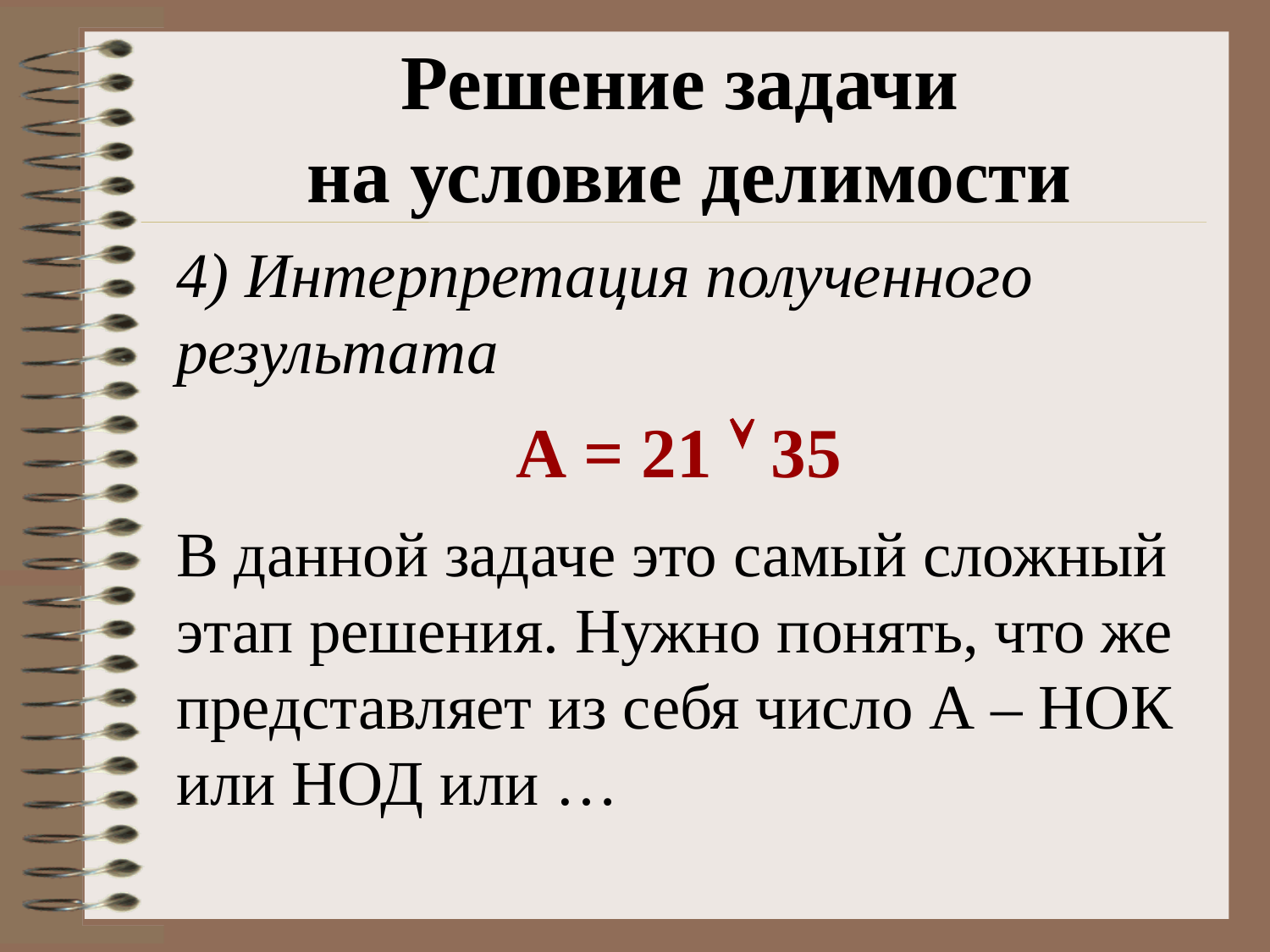

Решение задачи
на условие делимости
4) Интерпретация полученного результата
А = 21 ∨ 35
В данной задаче это самый сложный этап решения. Нужно понять, что же представляет из себя число А – НОК или НОД или …